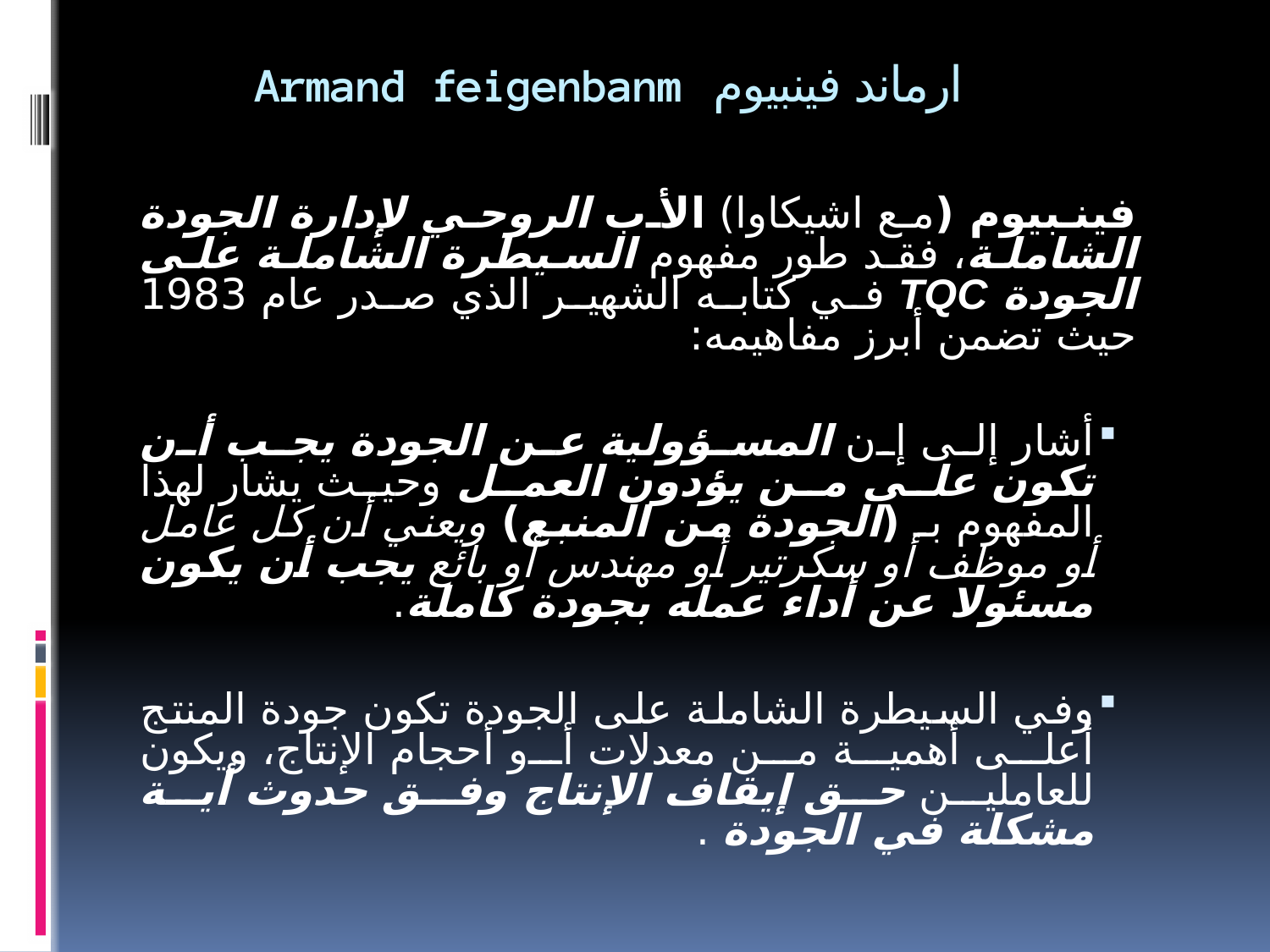

ارماند فينبيوم  Armand feigenbanm

		فينبيوم (مع اشيكاوا) الأب الروحي لإدارة الجودة الشاملة، فقد طور مفهوم السيطرة الشاملة على الجودة TQC في كتابه الشهير الذي صدر عام 1983 حيث تضمن أبرز مفاهيمه:

أشار إلى إن المسؤولية عن الجودة يجب أن تكون على من يؤدون العمل وحيث يشار لهذا المفهوم بـ (الجودة من المنبع) ويعني أن كل عامل أو موظف أو سكرتير أو مهندس أو بائع يجب أن يكون مسئولا عن أداء عمله بجودة كاملة.

وفي السيطرة الشاملة على الجودة تكون جودة المنتج أعلى أهمية من معدلات أو أحجام الإنتاج، ويكون للعاملين حق إيقاف الإنتاج وفق حدوث أية مشكلة في الجودة .